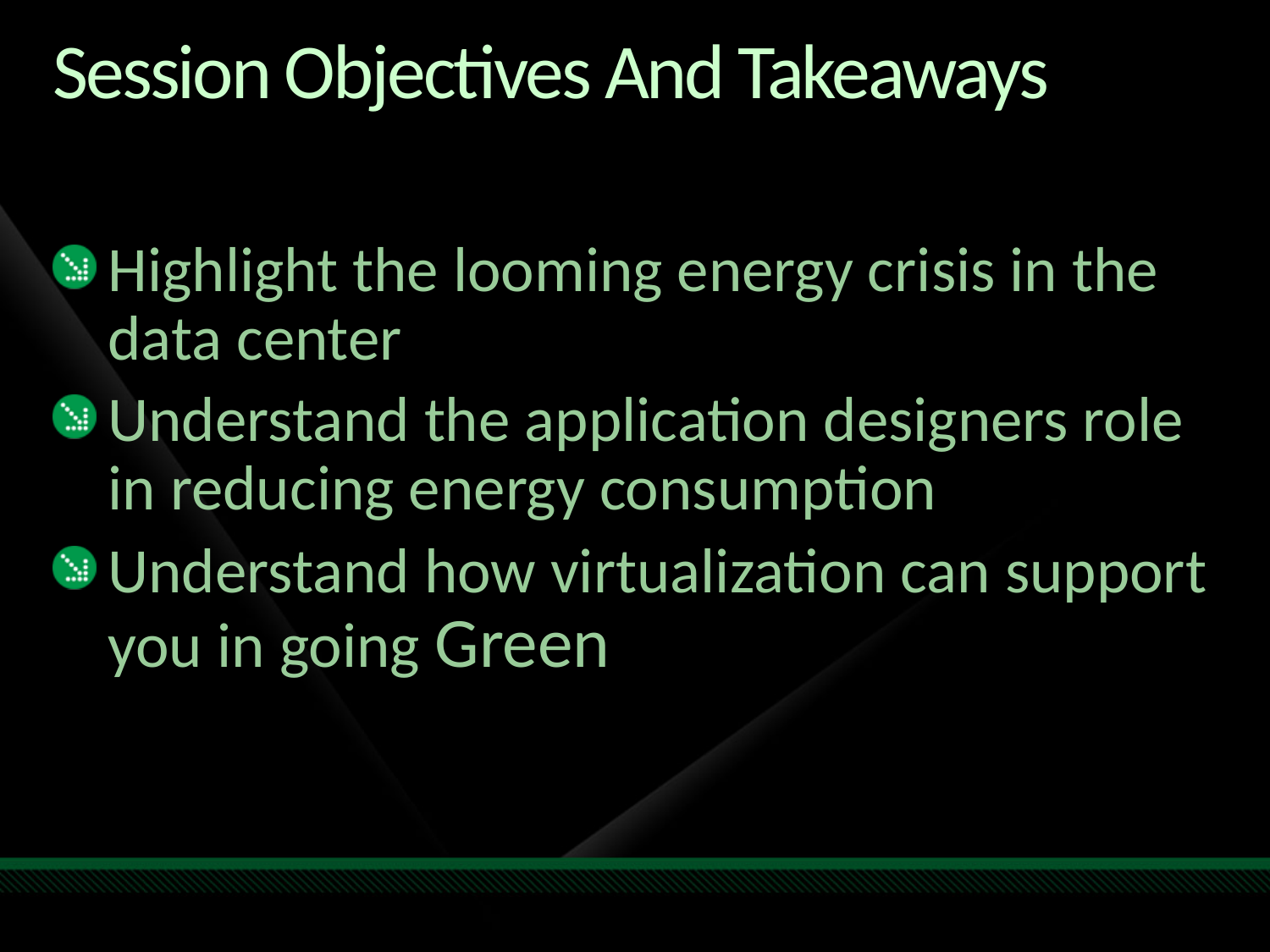

# Session Objectives And Takeaways

Highlight the looming energy crisis in the data center
Understand the application designers role in reducing energy consumption
Understand how virtualization can support you in going Green